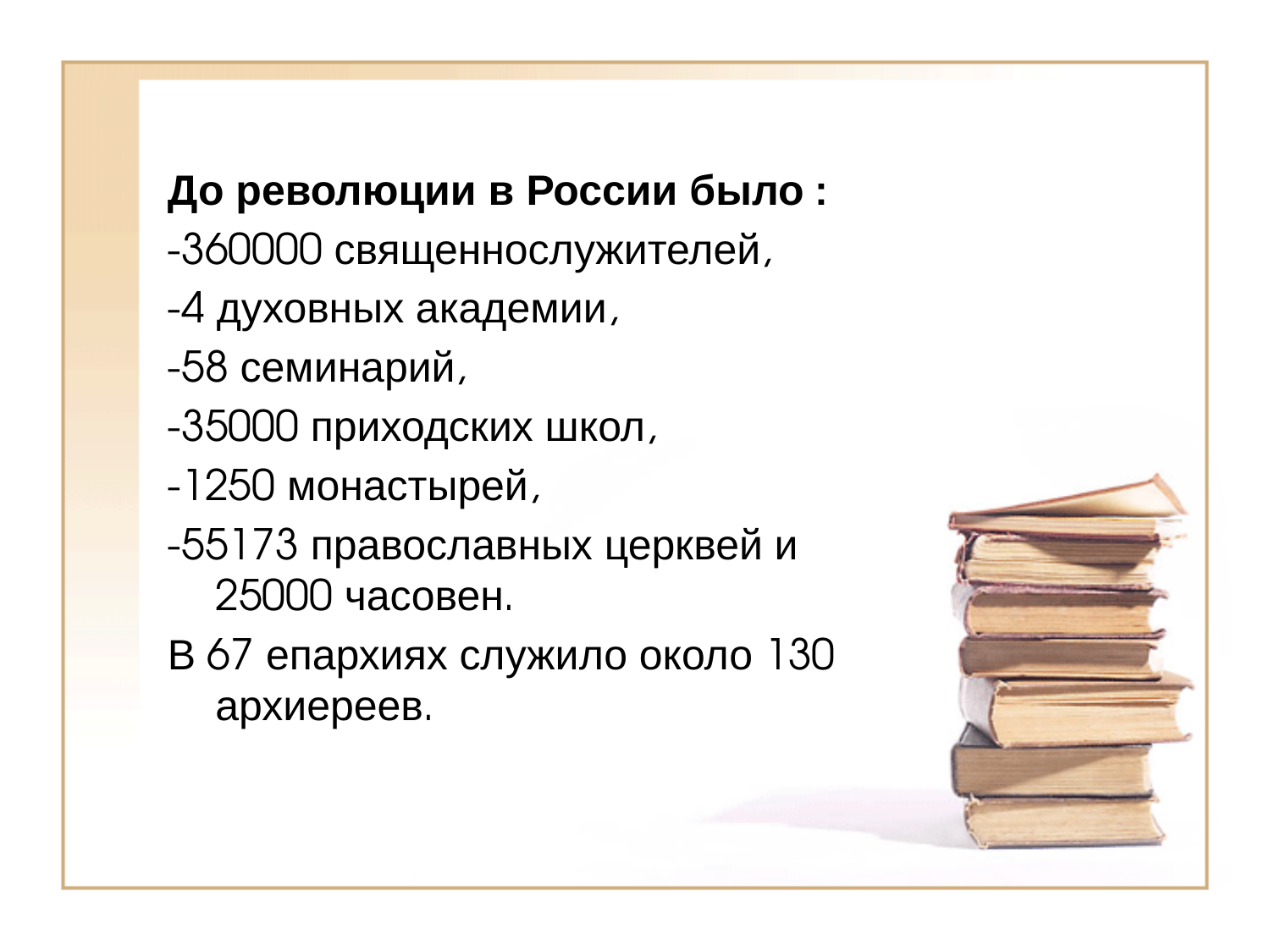

До революции в России было :
-360000 священнослужителей,
-4 духовных академии,
-58 семинарий,
-35000 приходских школ,
-1250 монастырей,
-55173 православных церквей и 25000 часовен.
В 67 епархиях служило около 130 архиереев.